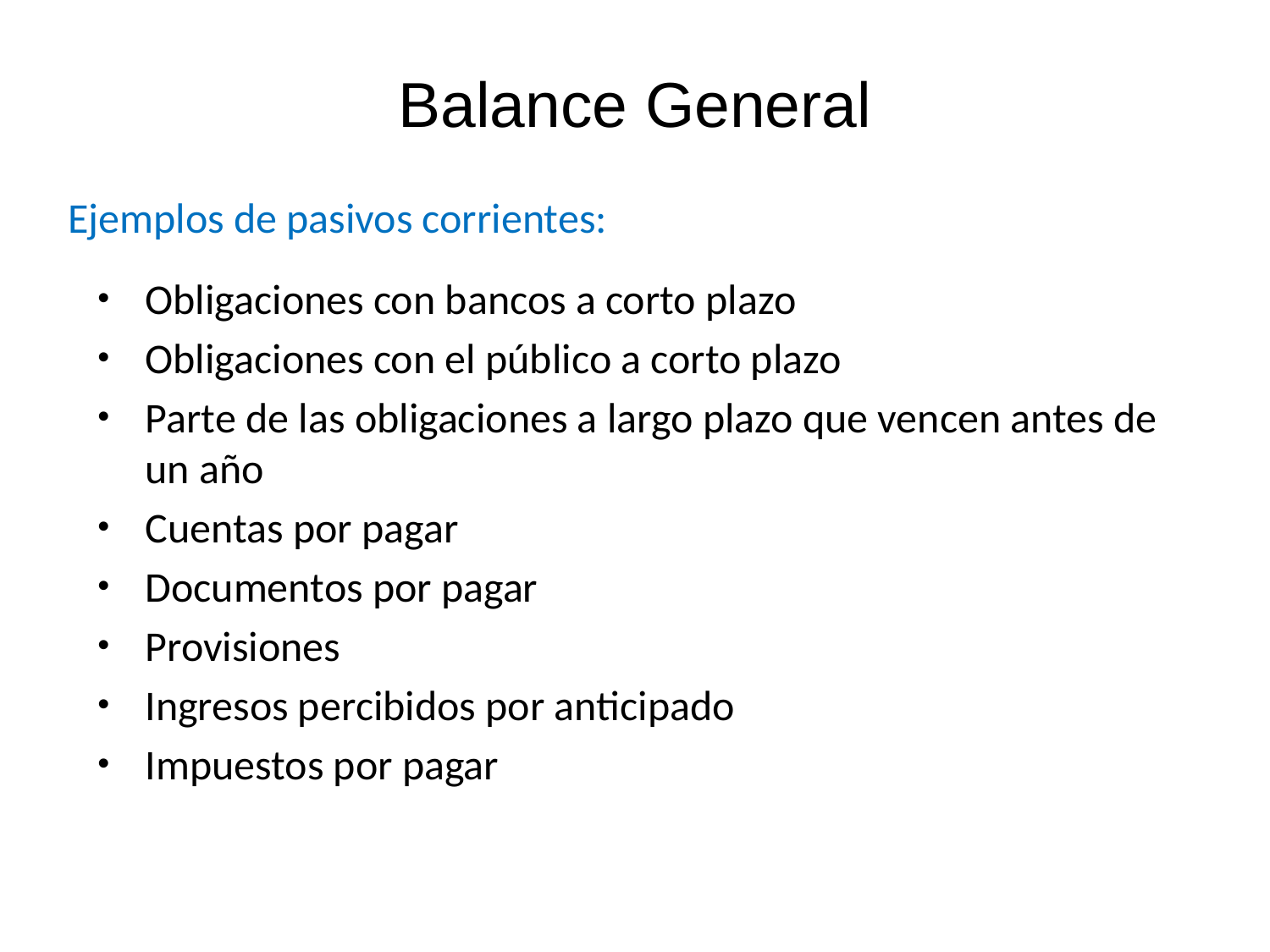

Balance General
# Ejemplos de pasivos corrientes:
Obligaciones con bancos a corto plazo
Obligaciones con el público a corto plazo
Parte de las obligaciones a largo plazo que vencen antes de un año
Cuentas por pagar
Documentos por pagar
Provisiones
Ingresos percibidos por anticipado
Impuestos por pagar